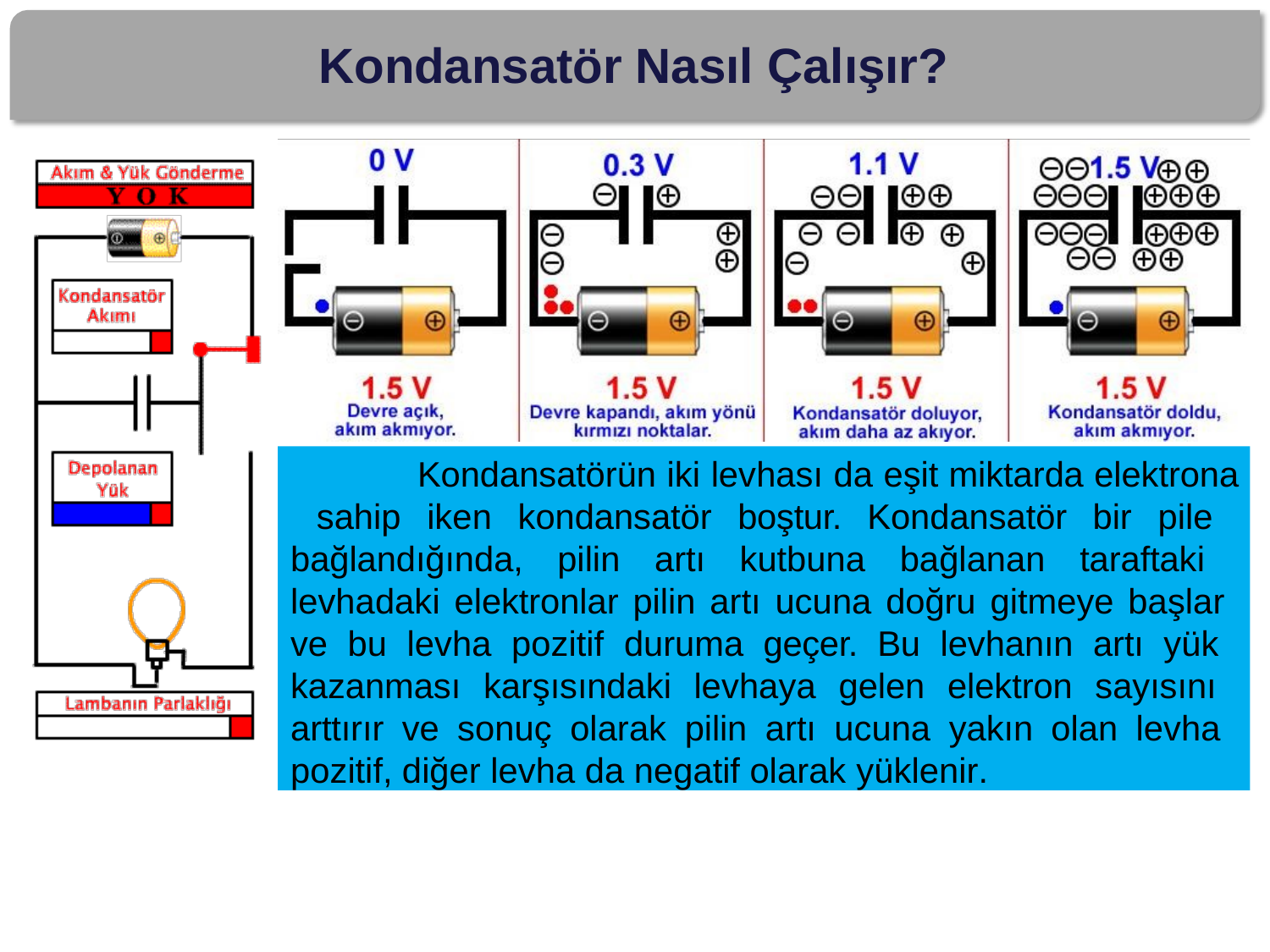

# Kondansatör Nasıl Çalışır?

Kondansatörün iki levhası da eşit miktarda elektrona  sahip iken kondansatör boştur. Kondansatör bir pile  bağlandığında, pilin artı kutbuna bağlanan taraftaki  levhadaki elektronlar pilin artı ucuna doğru gitmeye başlar  ve bu levha pozitif duruma geçer. Bu levhanın artı yük  kazanması karşısındaki levhaya gelen elektron sayısını  arttırır ve sonuç olarak pilin artı ucuna yakın olan levha  pozitif, diğer levha da negatif olarak yüklenir.